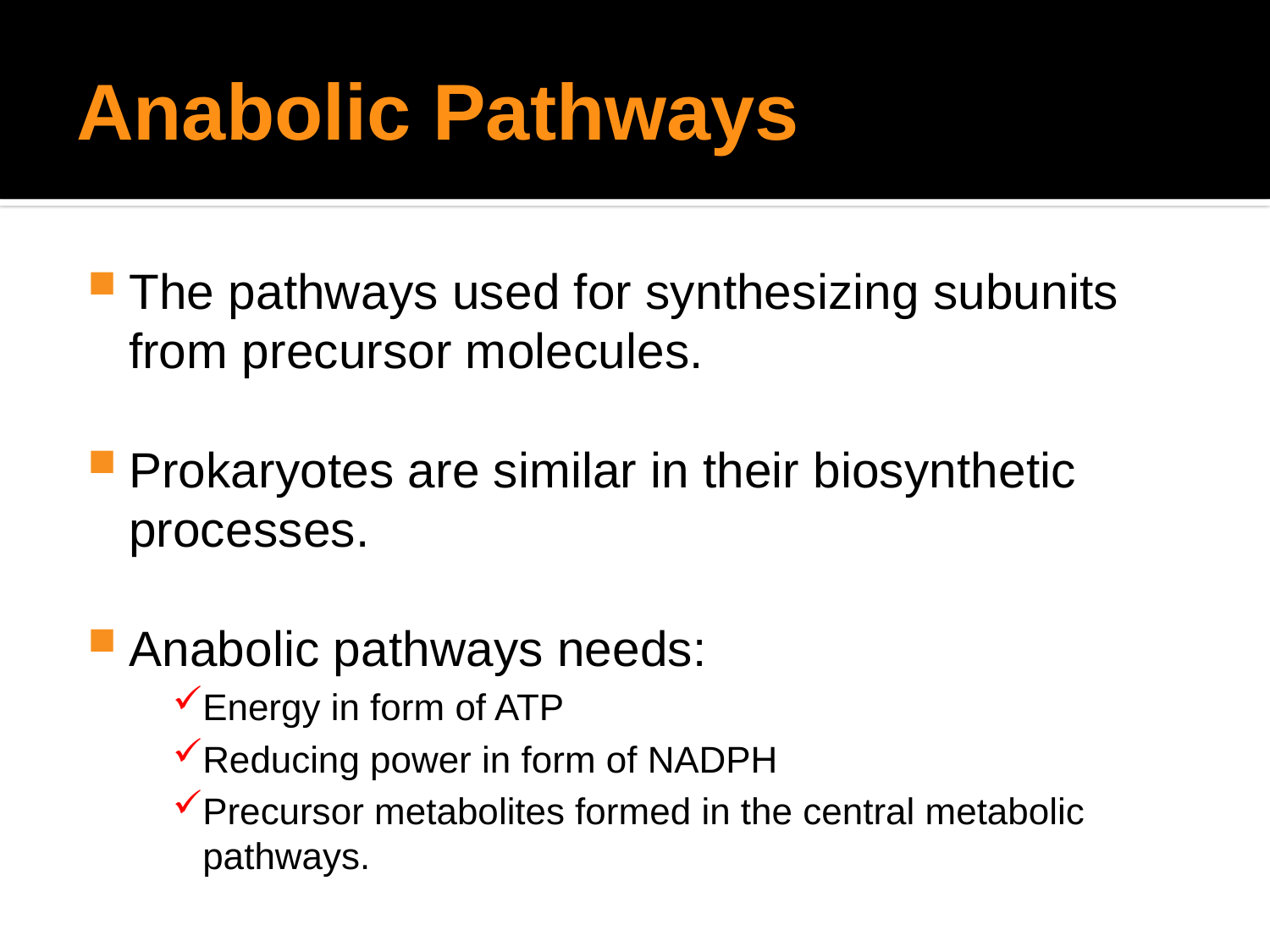

# Anabolic Pathways
The pathways used for synthesizing subunits from precursor molecules.

Prokaryotes are similar in their biosynthetic processes.

Anabolic pathways needs:
Energy in form of ATP
Reducing power in form of NADPH
Precursor metabolites formed in the central metabolic pathways.